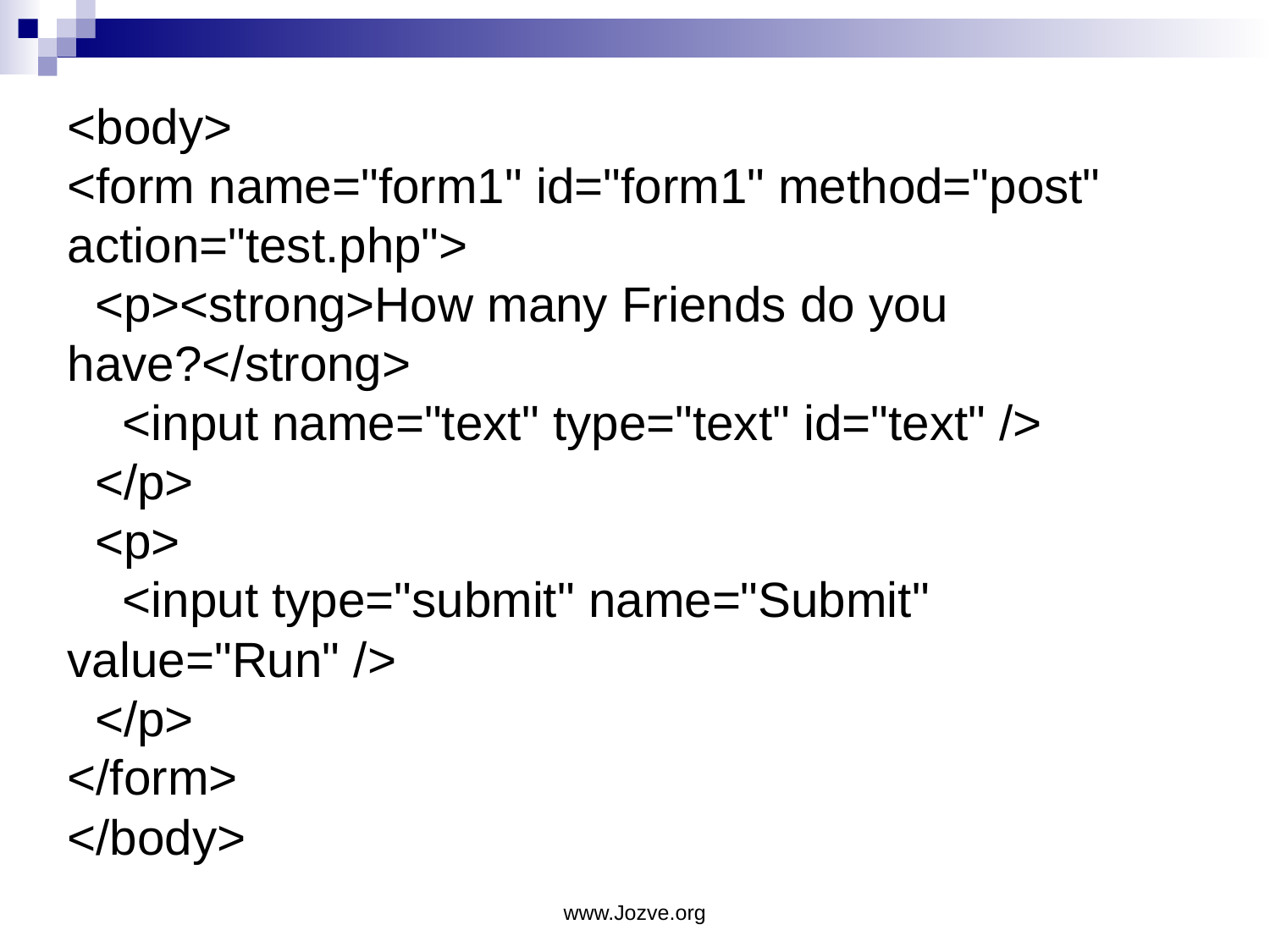

# <body> <form name="form1" id="form1" method="post" action="test.php"> <p><strong>How many Friends do you have?</strong> <input name="text" type="text" id="text" /> </p> <p> <input type="submit" name="Submit" value="Run" /> </p> </form> </body>
www.Jozve.org